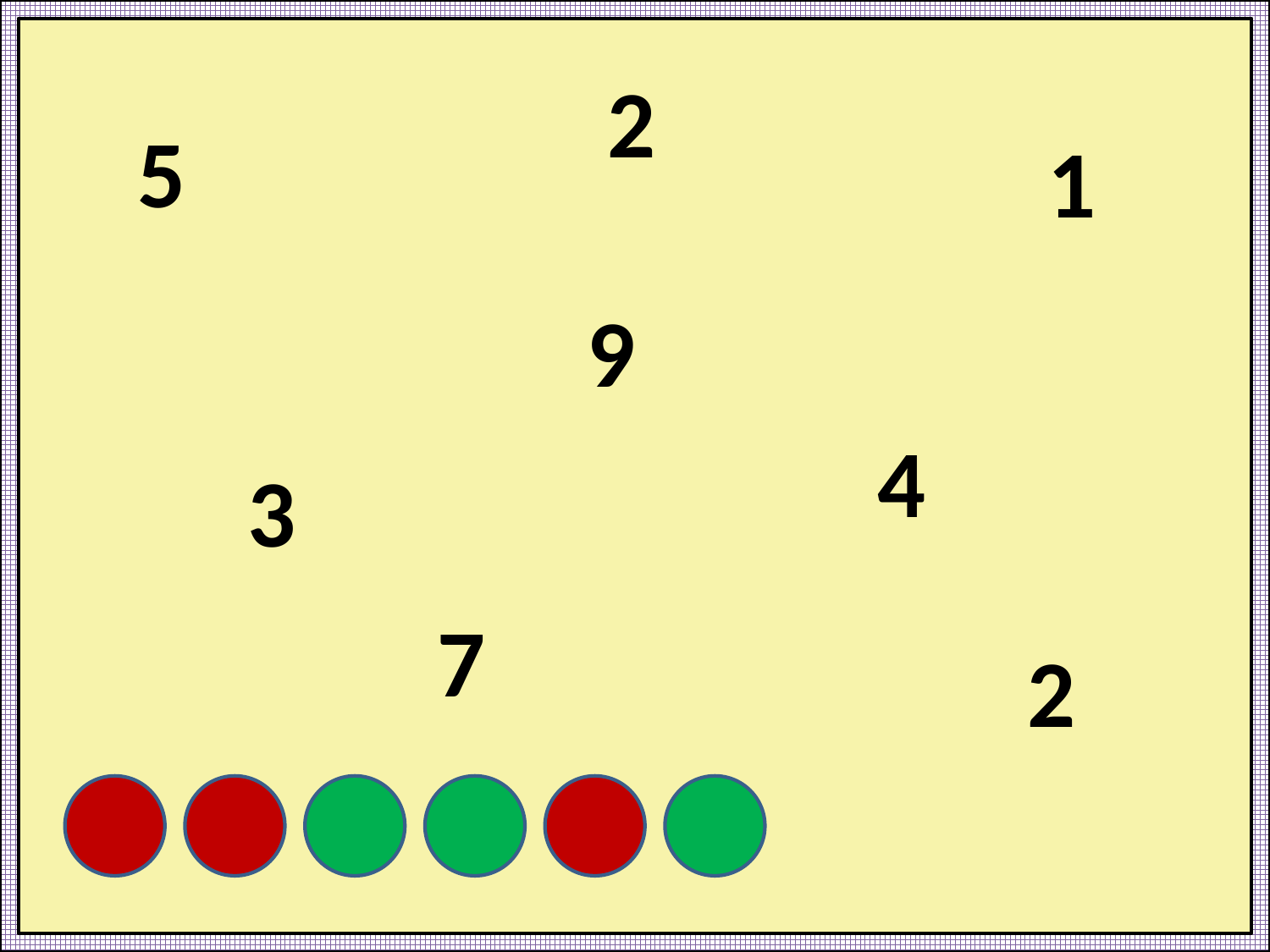

2
5
1
9
4
3
7
2